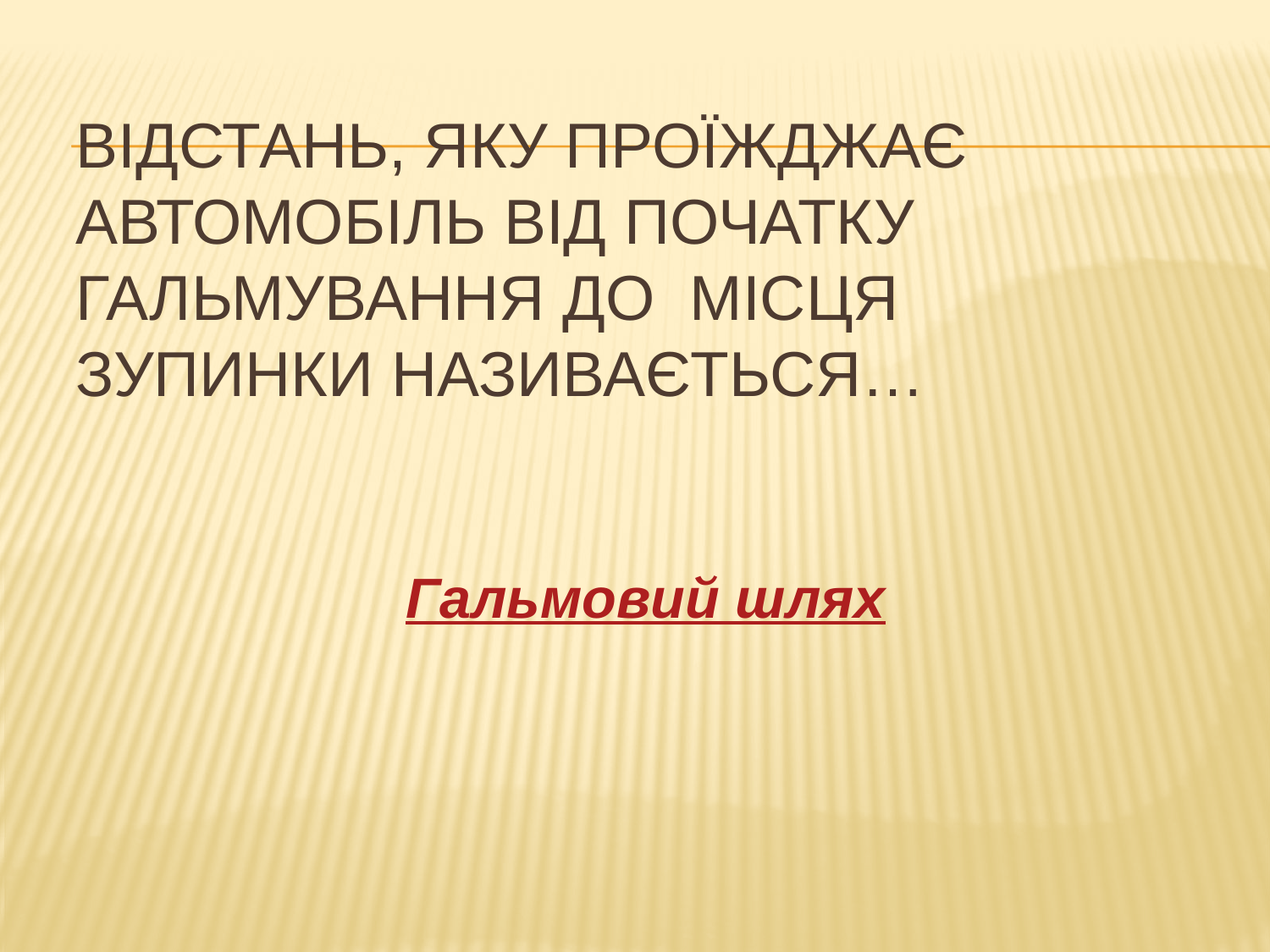

# Відстань, яку проїжджає автомобіль від початку гальмування до  місця зупинки називається…
 Гальмовий шлях